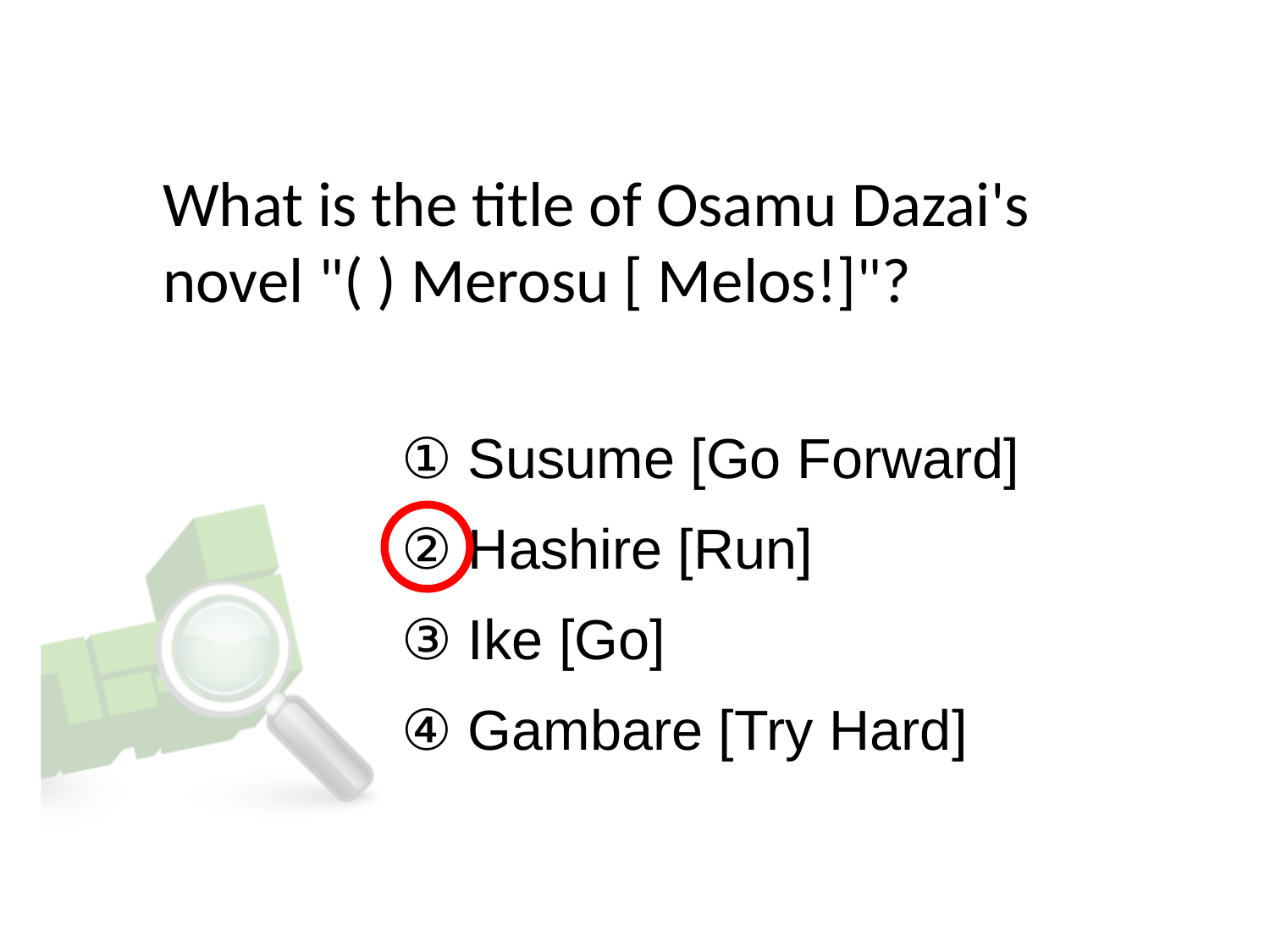

# What is the title of Osamu Dazai's novel "( ) Merosu [ Melos!]"?
① Susume [Go Forward]
② Hashire [Run]
③ Ike [Go]
④ Gambare [Try Hard]